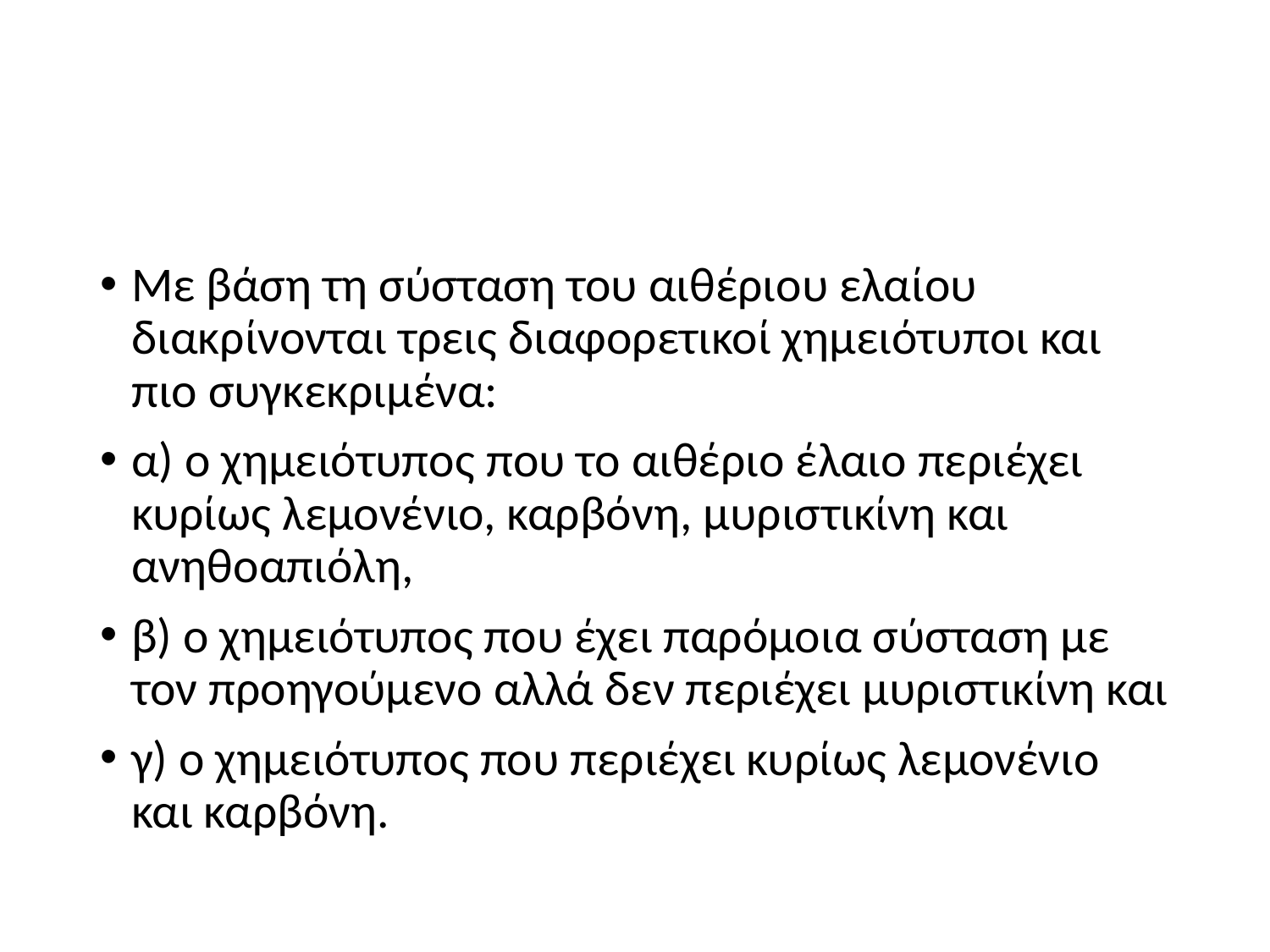

#
Με βάση τη σύσταση του αιθέριου ελαίου διακρίνονται τρεις διαφορετικοί χημειότυποι και πιο συγκεκριμένα:
α) ο χημειότυπος που το αιθέριο έλαιο περιέχει κυρίως λεμονένιο, καρβόνη, μυριστικίνη και ανηθοαπιόλη,
β) ο χημειότυπος που έχει παρόμοια σύσταση με τον προηγούμενο αλλά δεν περιέχει μυριστικίνη και
γ) ο χημειότυπος που περιέχει κυρίως λεμονένιο και καρβόνη.